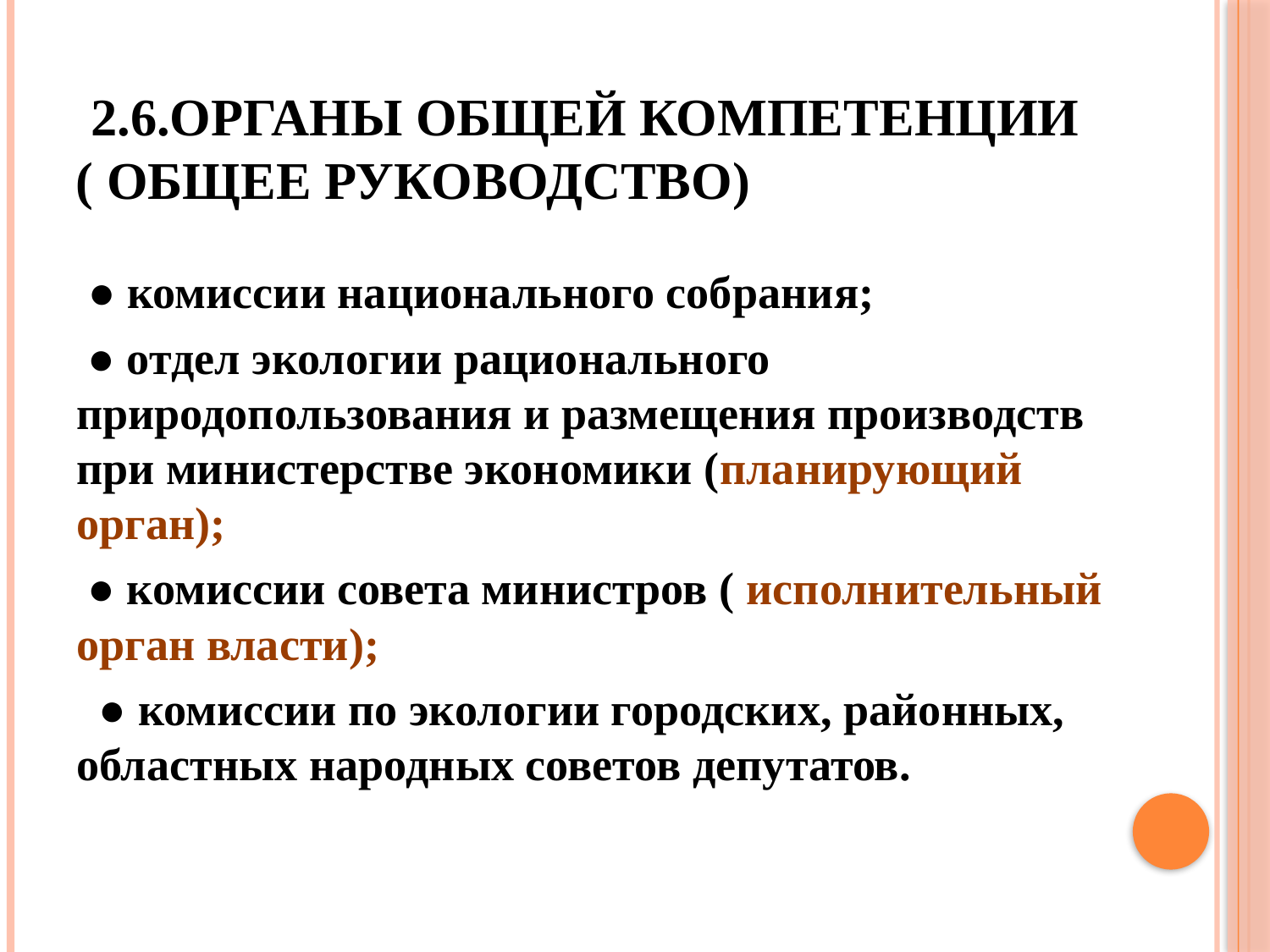

# 2.6.Органы общей компетенции ( общее руководство)
 ● комиссии национального собрания;
 ● отдел экологии рационального природопользования и размещения производств при министерстве экономики (планирующий орган);
 ● комиссии совета министров ( исполнительный орган власти);
  ● комиссии по экологии городских, районных, областных народных советов депутатов.